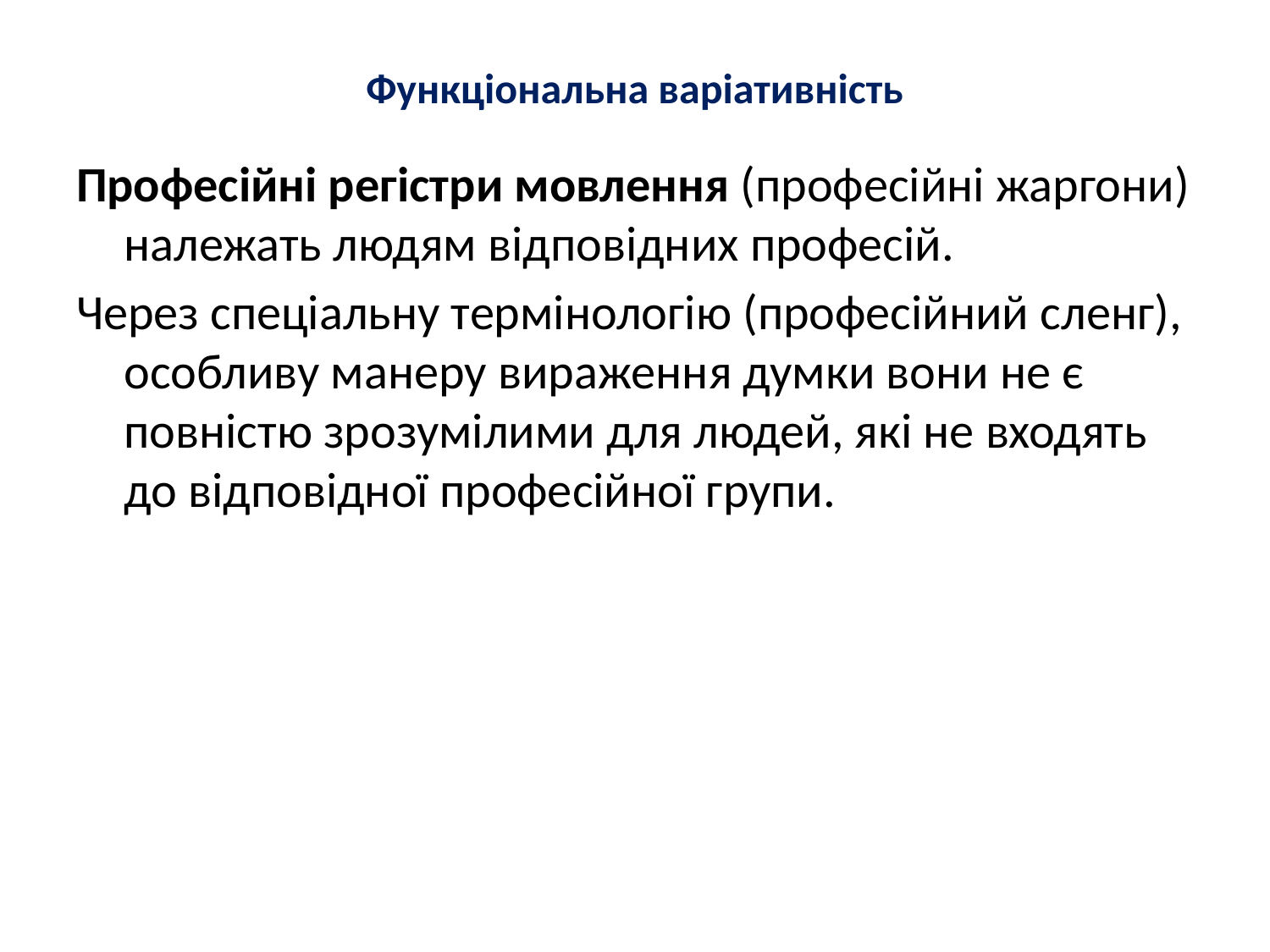

# Функціональна варіативність
Професійні регістри мовлення (професійні жаргони) належать людям відповідних професій.
Через спеціальну термінологію (професійний сленг), особливу манеру вираження думки вони не є повністю зрозумілими для людей, які не входять до відповідної професійної групи.